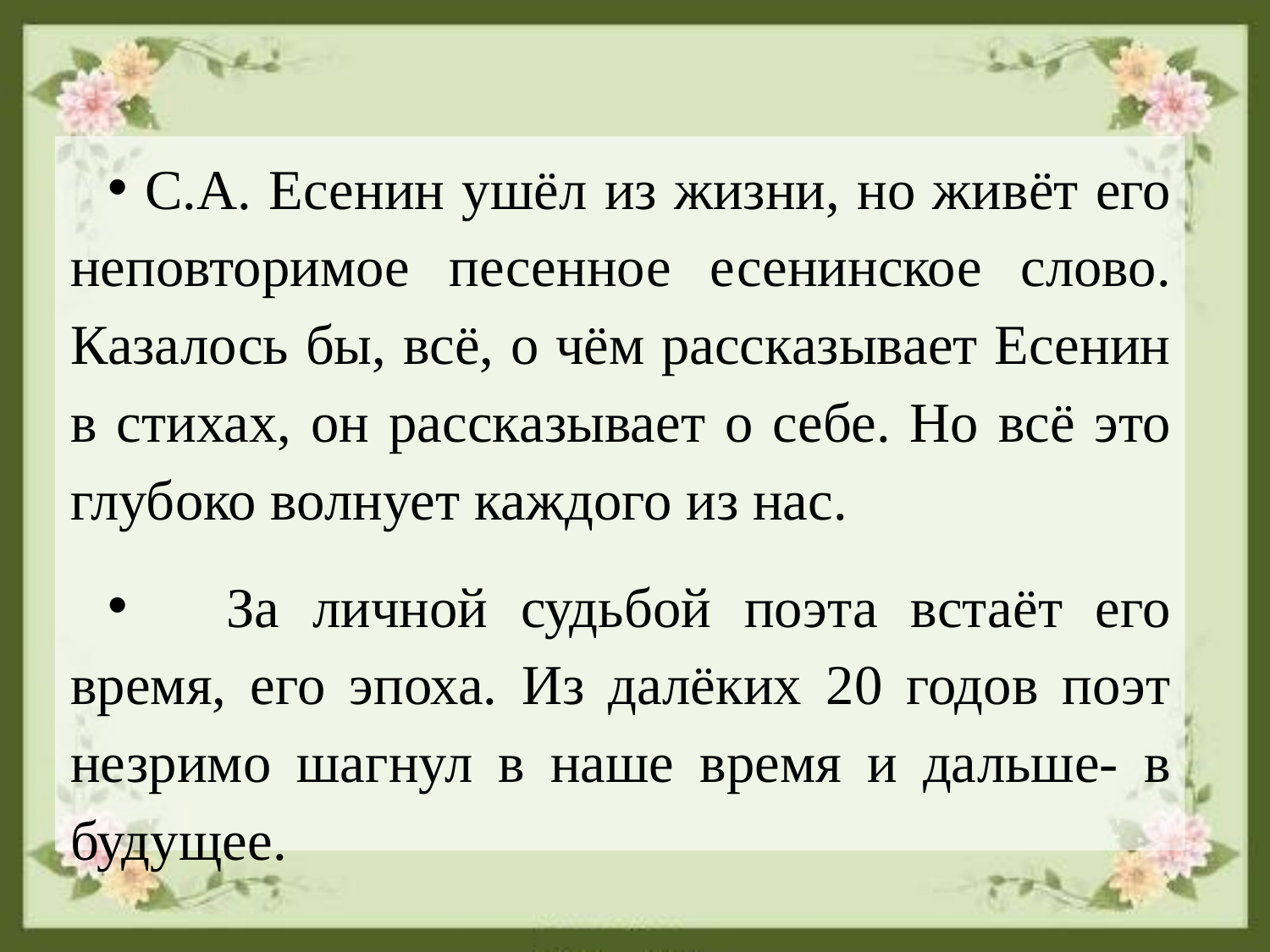

С.А. Есенин ушёл из жизни, но живёт его неповторимое песенное есенинское слово. Казалось бы, всё, о чём рассказывает Есенин в стихах, он рассказывает о себе. Но всё это глубоко волнует каждого из нас.
   За личной судьбой поэта встаёт его время, его эпоха. Из далёких 20 годов поэт незримо шагнул в наше время и дальше- в будущее.